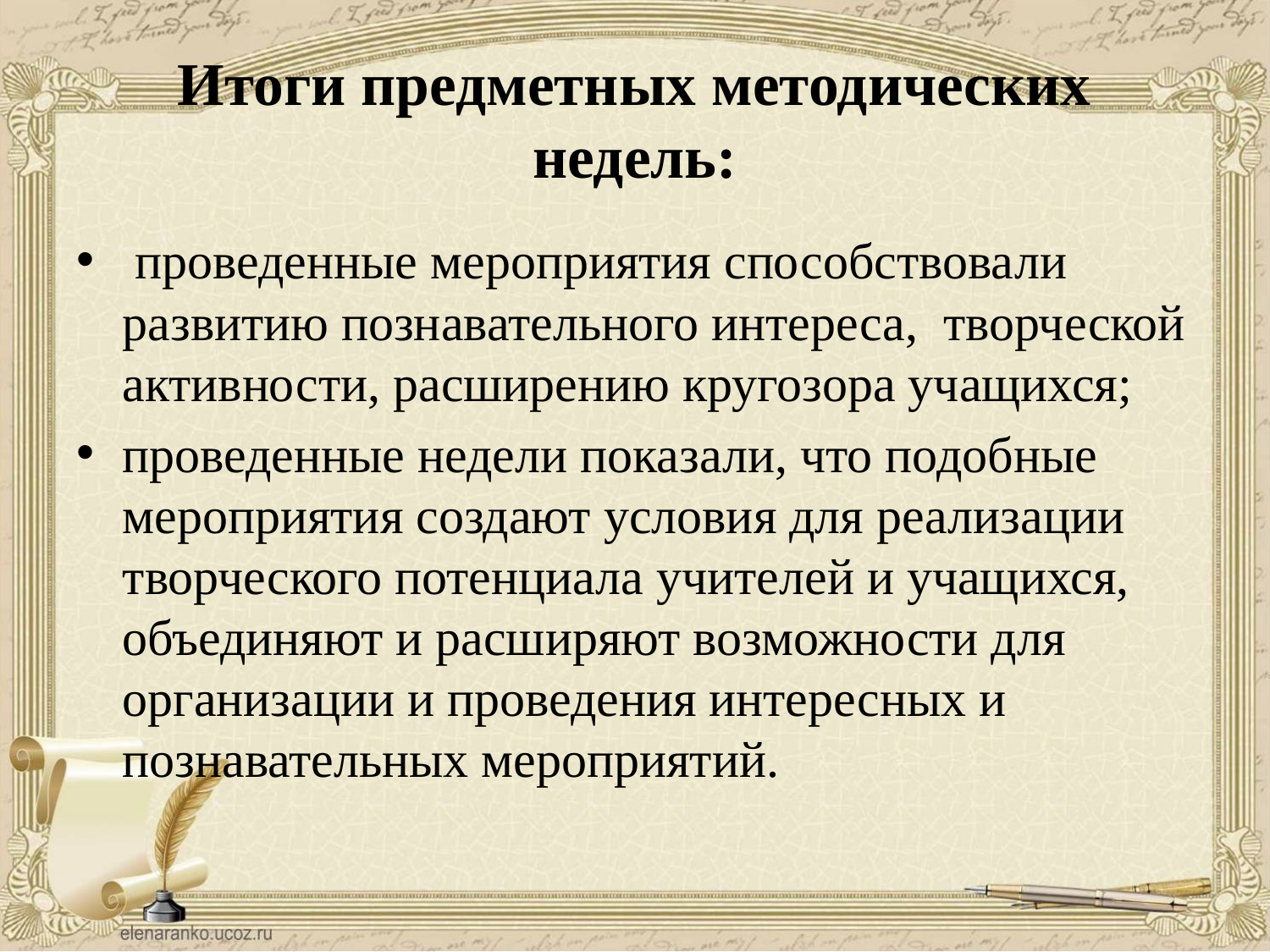

# Итоги предметных методических недель:
 проведенные мероприятия способствовали развитию познавательного интереса,  творческой активности, расширению кругозора учащихся;
проведенные недели показали, что подобные мероприятия создают условия для реализации творческого потенциала учителей и учащихся, объединяют и расширяют возможности для организации и проведения интересных и познавательных мероприятий.